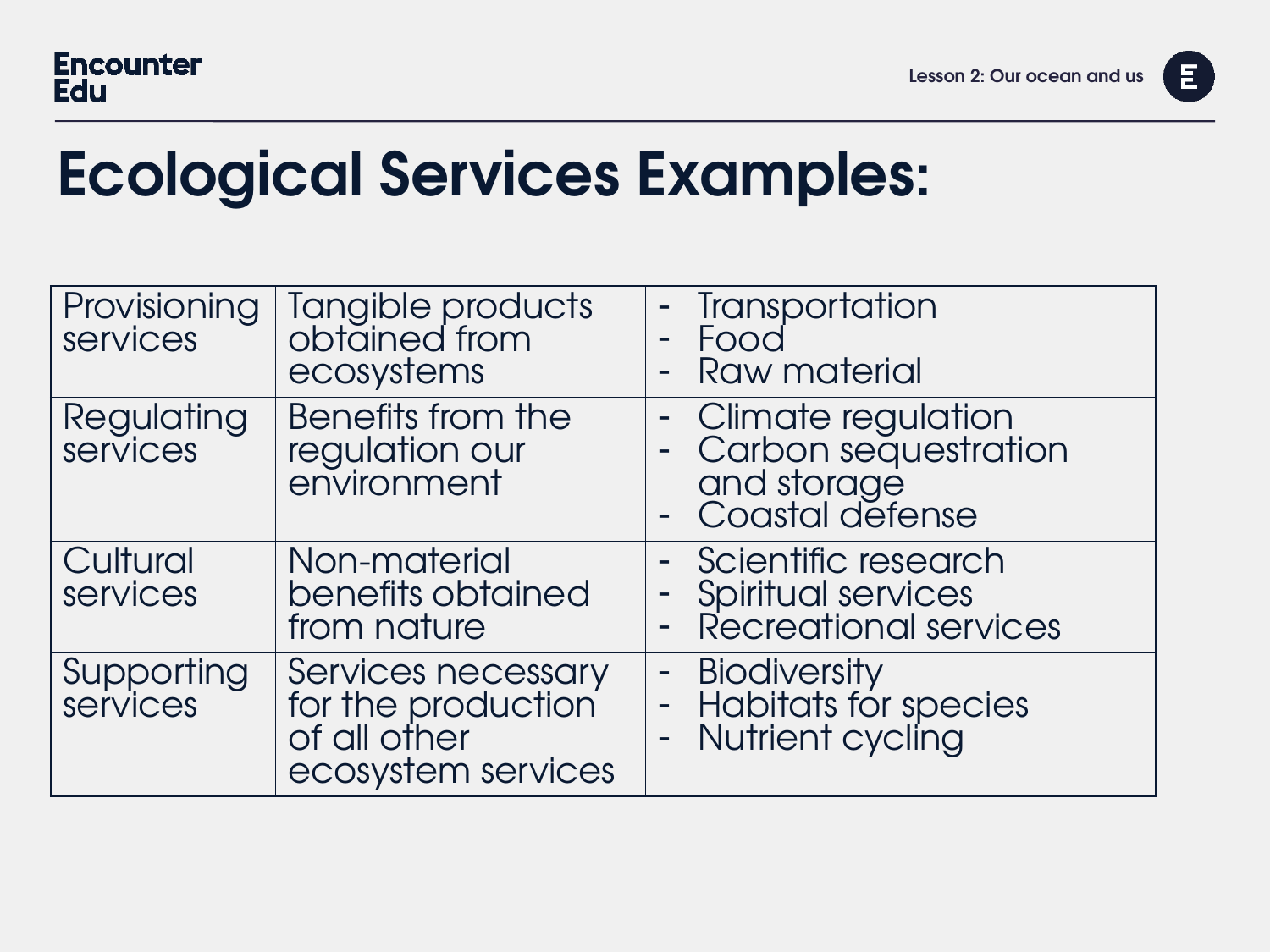

# Lesson 2: Our ocean and us
Ecological Services Examples:

| Provisioning services | Tangible products obtained from ecosystems | Transportation Food Raw material |
| --- | --- | --- |
| Regulating services | Benefits from the regulation our environment | Climate regulation Carbon sequestration and storage Coastal defense |
| Cultural services | Non-material benefits obtained from nature | Scientific research Spiritual services Recreational services |
| Supporting services | Services necessary for the production of all other ecosystem services | Biodiversity Habitats for species Nutrient cycling |